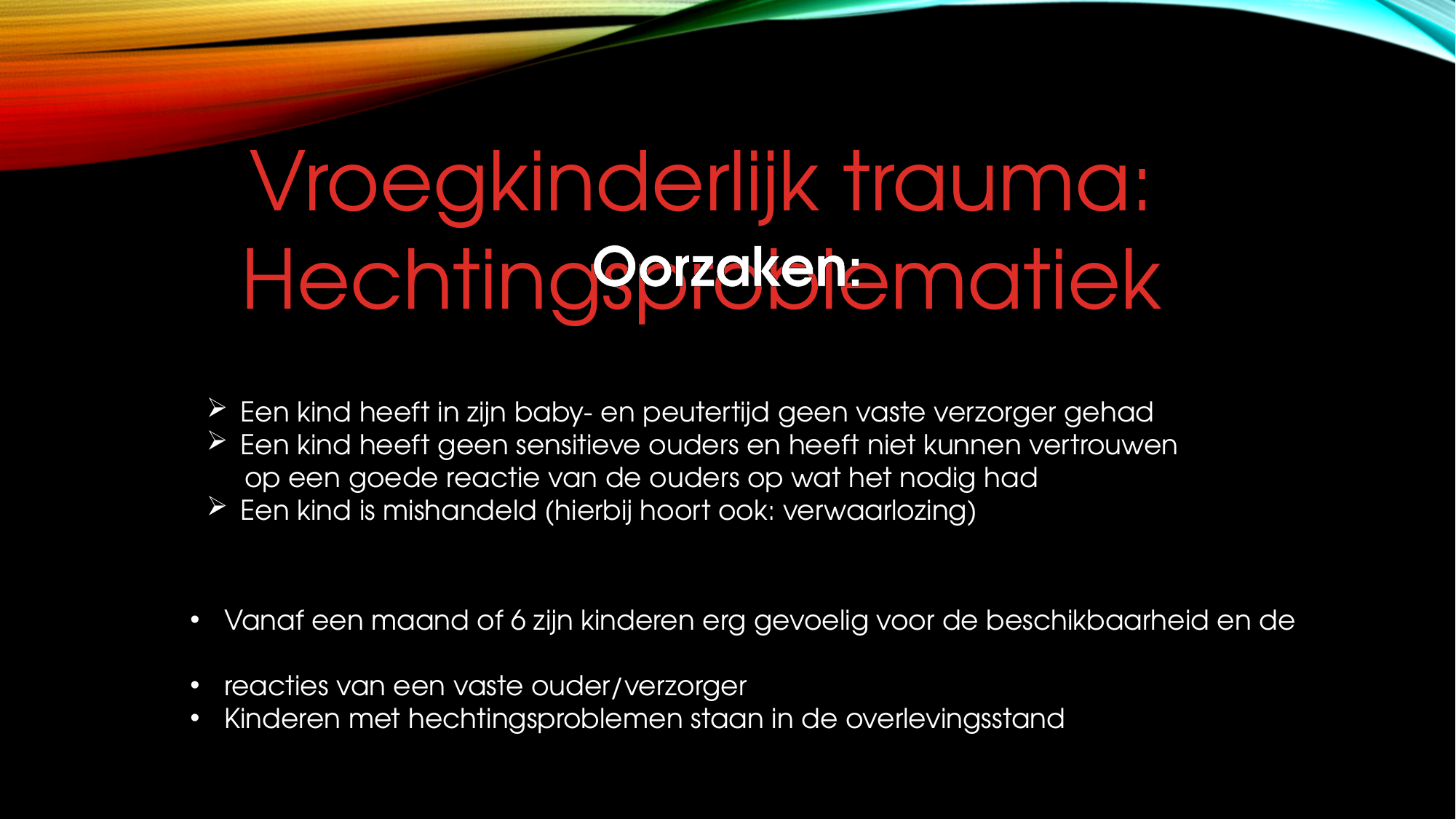

Vroegkinderlijk trauma:
Hechtingsproblematiek
Oorzaken:
Een kind heeft in zijn baby- en peutertijd geen vaste verzorger gehad
Een kind heeft geen sensitieve ouders en heeft niet kunnen vertrouwen
     op een goede reactie van de ouders op wat het nodig had
Een kind is mishandeld (hierbij hoort ook: verwaarlozing)
Vanaf een maand of 6 zijn kinderen erg gevoelig voor de beschikbaarheid en de
reacties van een vaste ouder/verzorger
Kinderen met hechtingsproblemen staan in de overlevingsstand